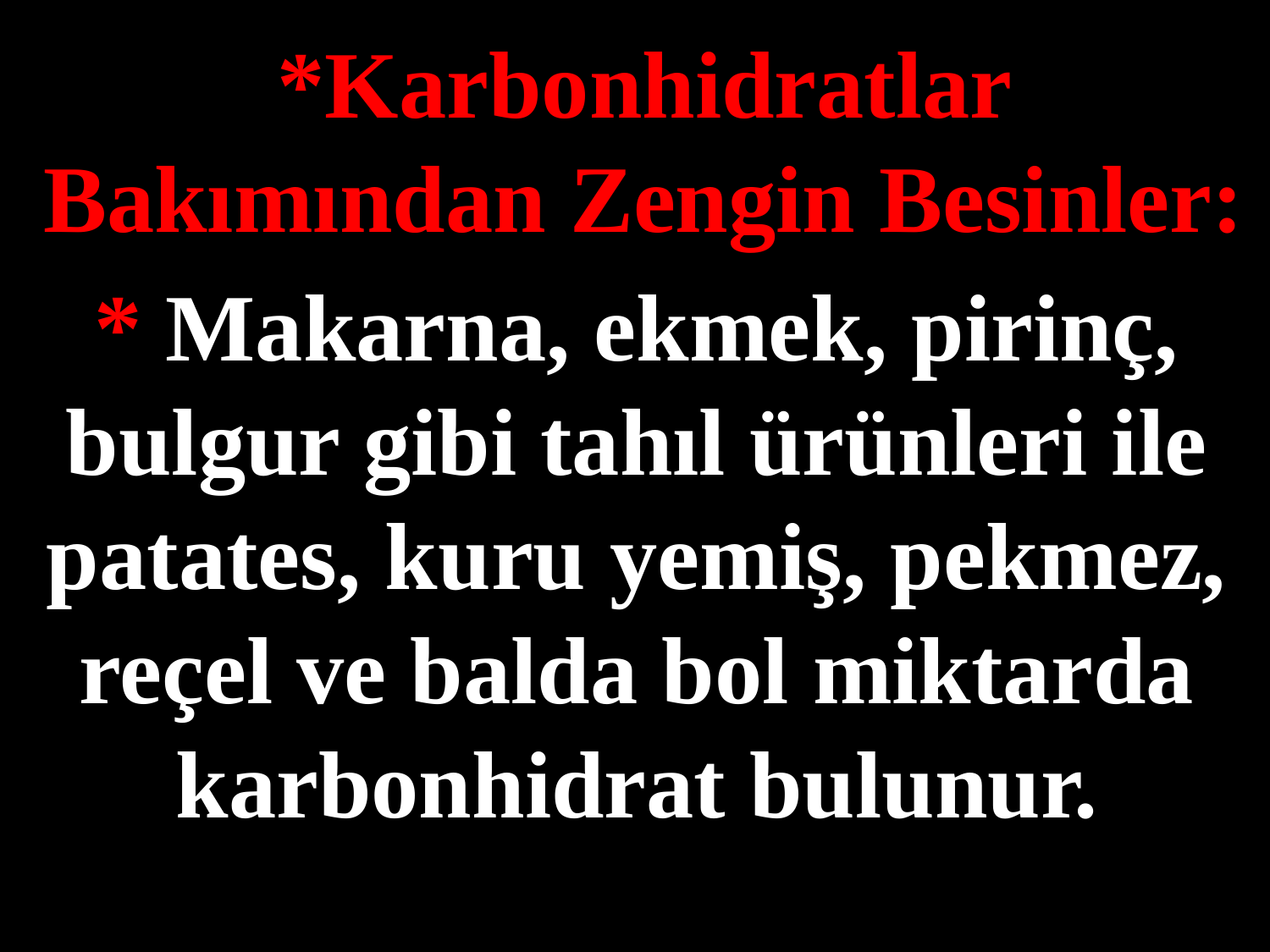

*Karbonhidratlar Bakımından Zengin Besinler:
* Makarna, ekmek, pirinç, bulgur gibi tahıl ürünleri ile patates, kuru yemiş, pekmez, reçel ve balda bol miktarda karbonhidrat bulunur.
#